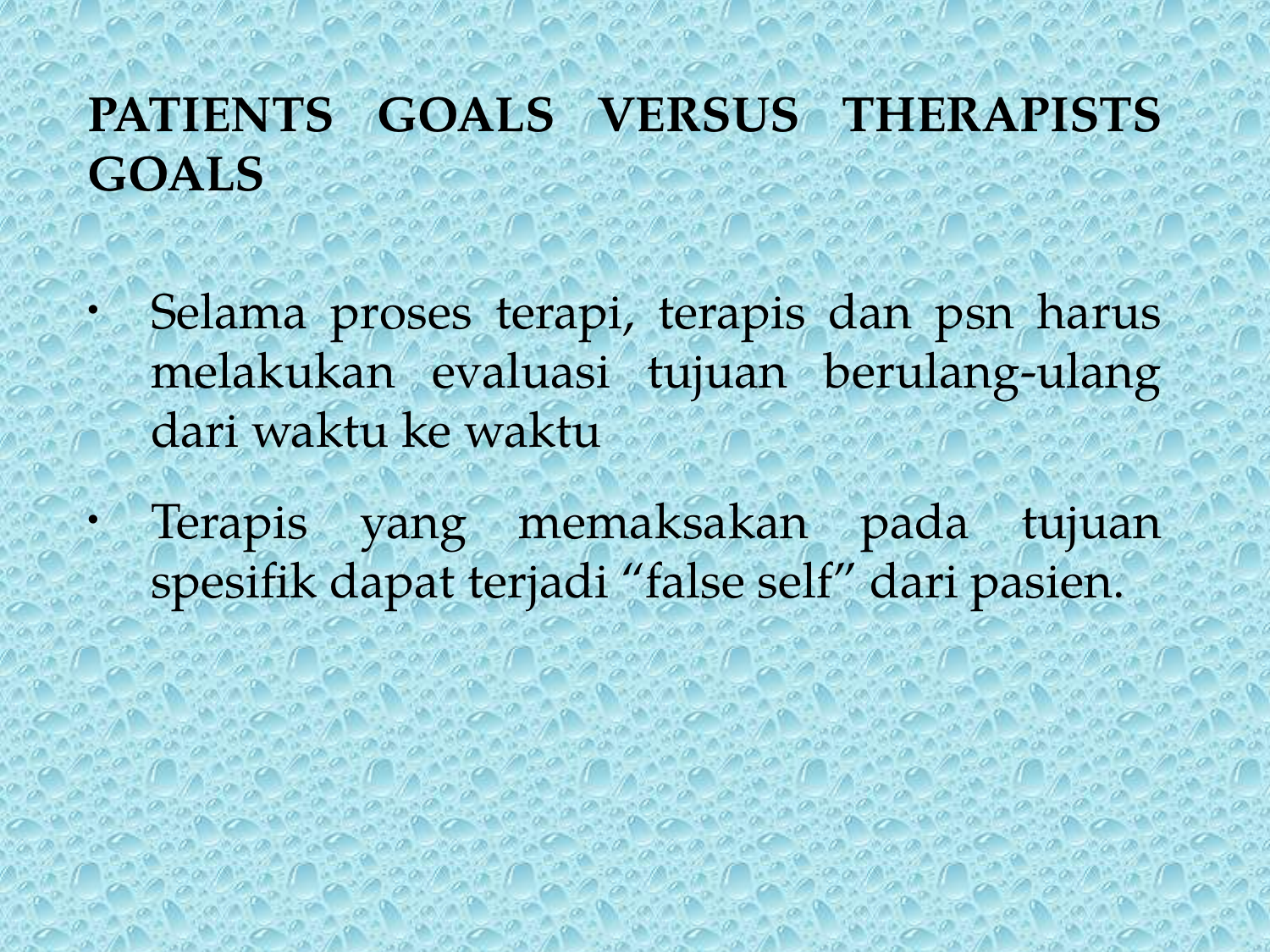

PATIENTS GOALS VERSUS THERAPISTS GOALS

Selama proses terapi, terapis dan psn harus melakukan evaluasi tujuan berulang-ulang dari waktu ke waktu

Terapis yang memaksakan pada tujuan spesifik dapat terjadi “false self” dari pasien.